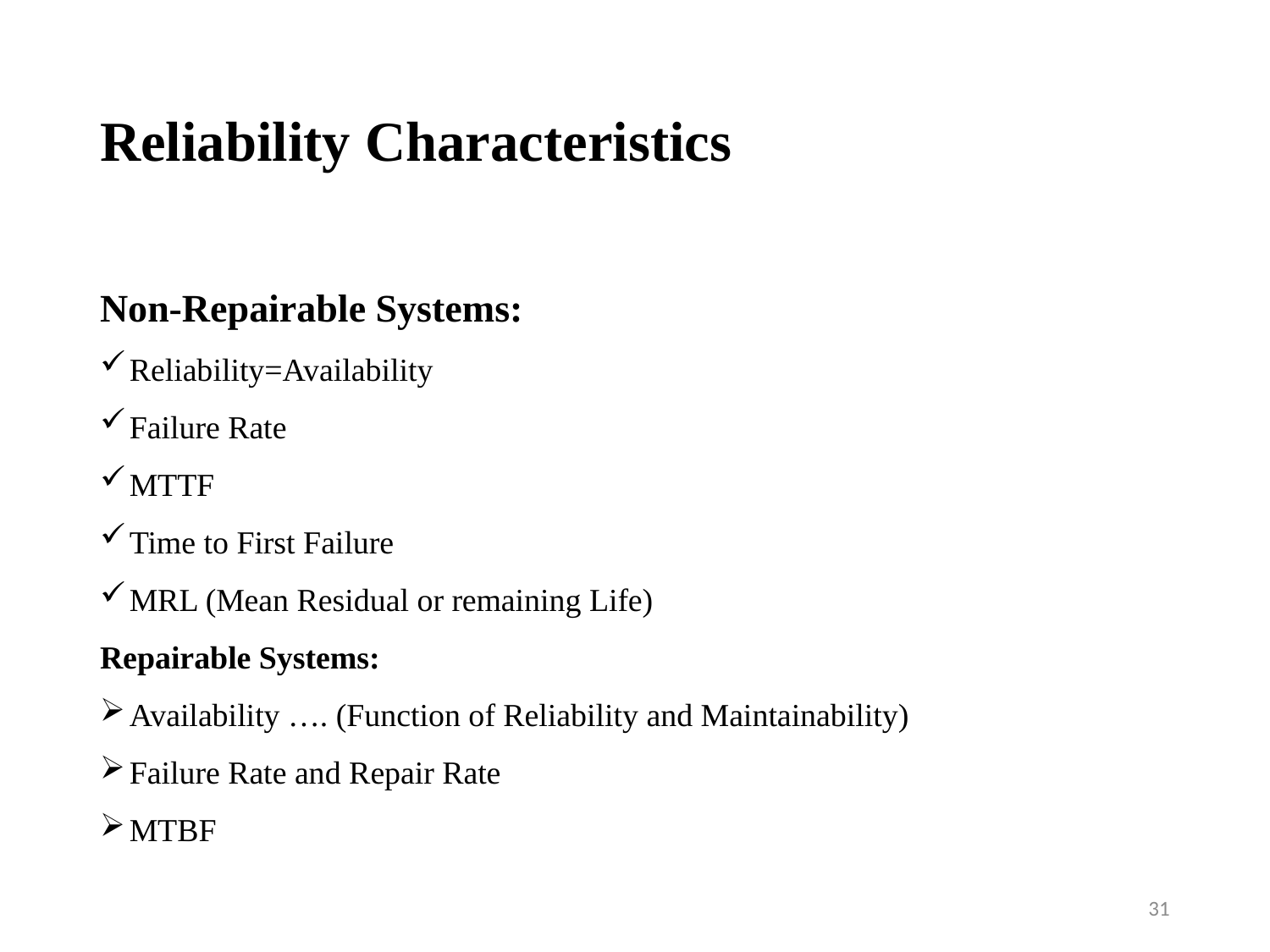

# Reliability Characteristics
Non-Repairable Systems:
Reliability=Availability
Failure Rate
MTTF
Time to First Failure
MRL (Mean Residual or remaining Life)
Repairable Systems:
Availability …. (Function of Reliability and Maintainability)
Failure Rate and Repair Rate
MTBF

31